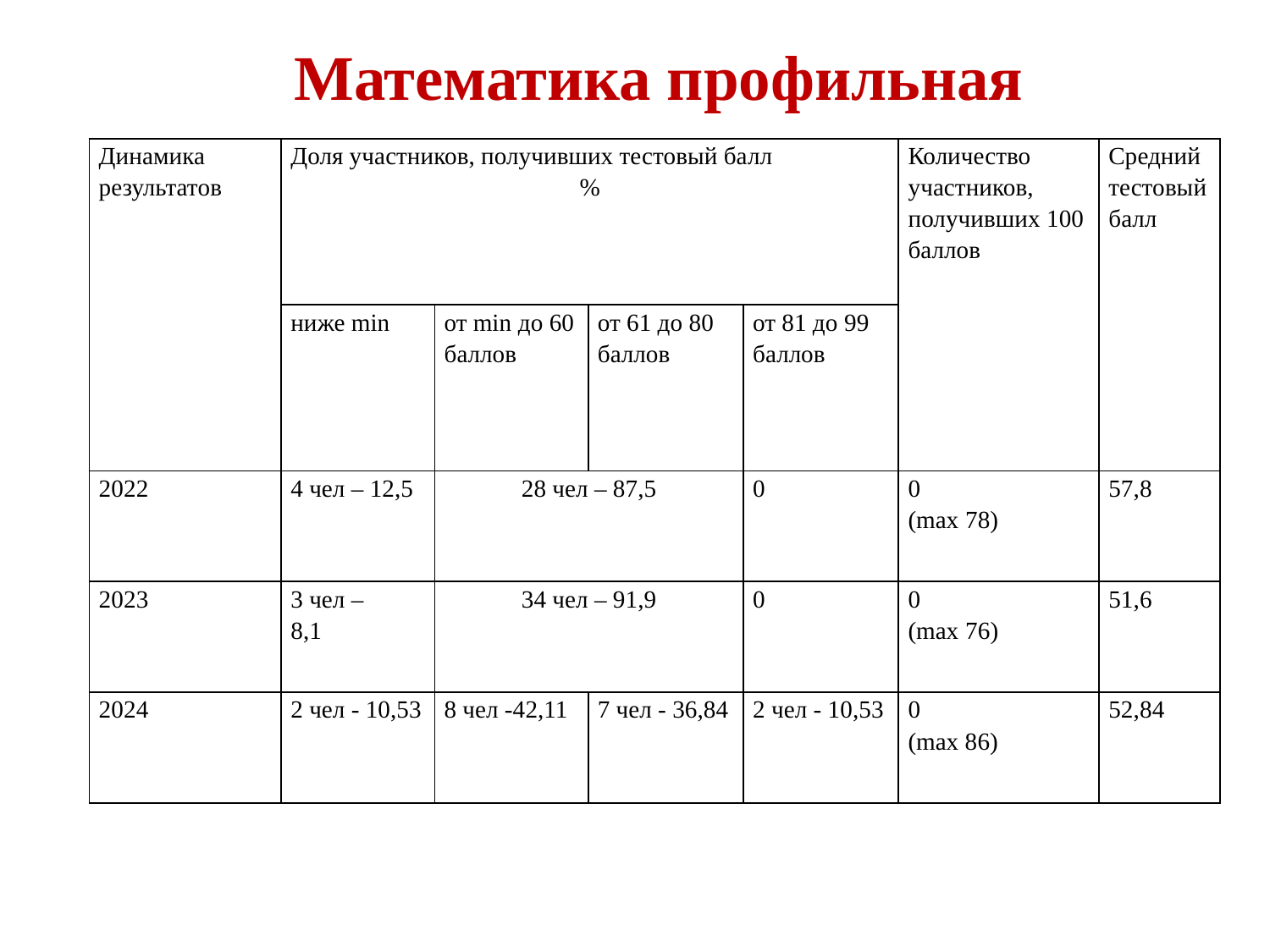

Математика профильная
| Динамика результатов | Доля участников, получивших тестовый балл % |  |  |  | Количество участников, получивших 100 баллов | Средний тестовый балл |
| --- | --- | --- | --- | --- | --- | --- |
|  | ниже min | от min до 60 баллов | от 61 до 80 баллов | от 81 до 99 баллов |  |  |
| 2022 | 4 чел – 12,5 | 28 чел – 87,5 |  | 0 | 0 (max 78) | 57,8 |
| 2023 | 3 чел – 8,1 | 34 чел – 91,9 |  | 0 | 0 (max 76) | 51,6 |
| 2024 | 2 чел - 10,53 | 8 чел -42,11 | 7 чел - 36,84 | 2 чел - 10,53 | 0 (max 86) | 52,84 |